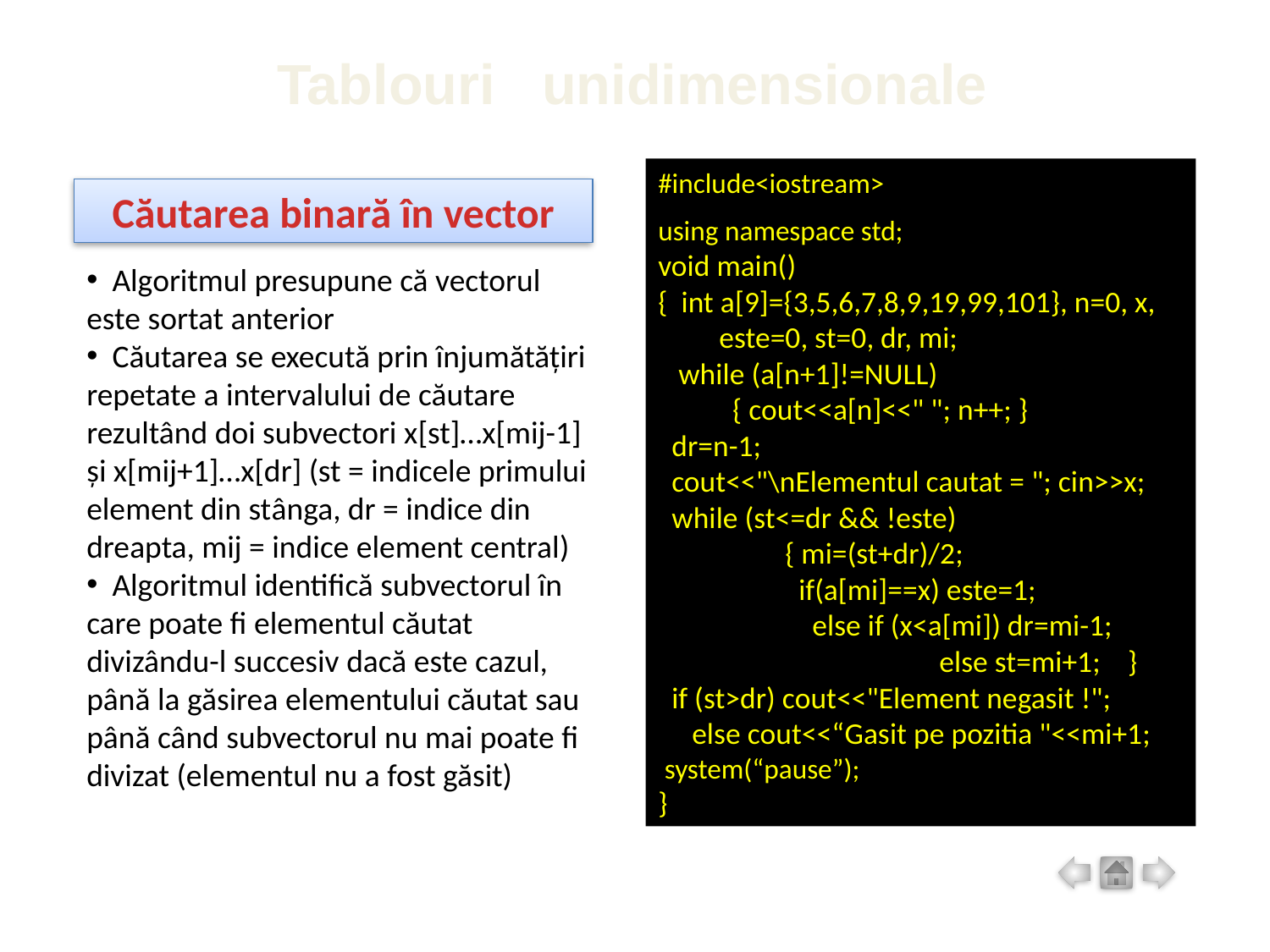

Tablouri   unidimensionale
#include<iostream>
using namespace std;
void main()
{  int a[9]={3,5,6,7,8,9,19,99,101}, n=0, x,
         este=0, st=0, dr, mi;
   while (a[n+1]!=NULL)
           { cout<<a[n]<<" "; n++; }
  dr=n-1;
  cout<<"\nElementul cautat = "; cin>>x;
  while (st<=dr && !este)
	{ mi=(st+dr)/2;
	  if(a[mi]==x) este=1;
	    else if (x<a[mi]) dr=mi-1;
		    else st=mi+1;    }
  if (st>dr) cout<<"Element negasit !";
     else cout<<“Gasit pe pozitia "<<mi+1;
 system(“pause”);
}
Căutarea binară în vector
  Algoritmul presupune că vectorul este sortat anterior
  Căutarea se execută prin înjumătățiri repetate a intervalului de căutare rezultând doi subvectori x[st]…x[mij-1] și x[mij+1]…x[dr] (st = indicele primului element din stânga, dr = indice din dreapta, mij = indice element central)
  Algoritmul identifică subvectorul în care poate fi elementul căutat divizându-l succesiv dacă este cazul, până la găsirea elementului căutat sau până când subvectorul nu mai poate fi divizat (elementul nu a fost găsit)